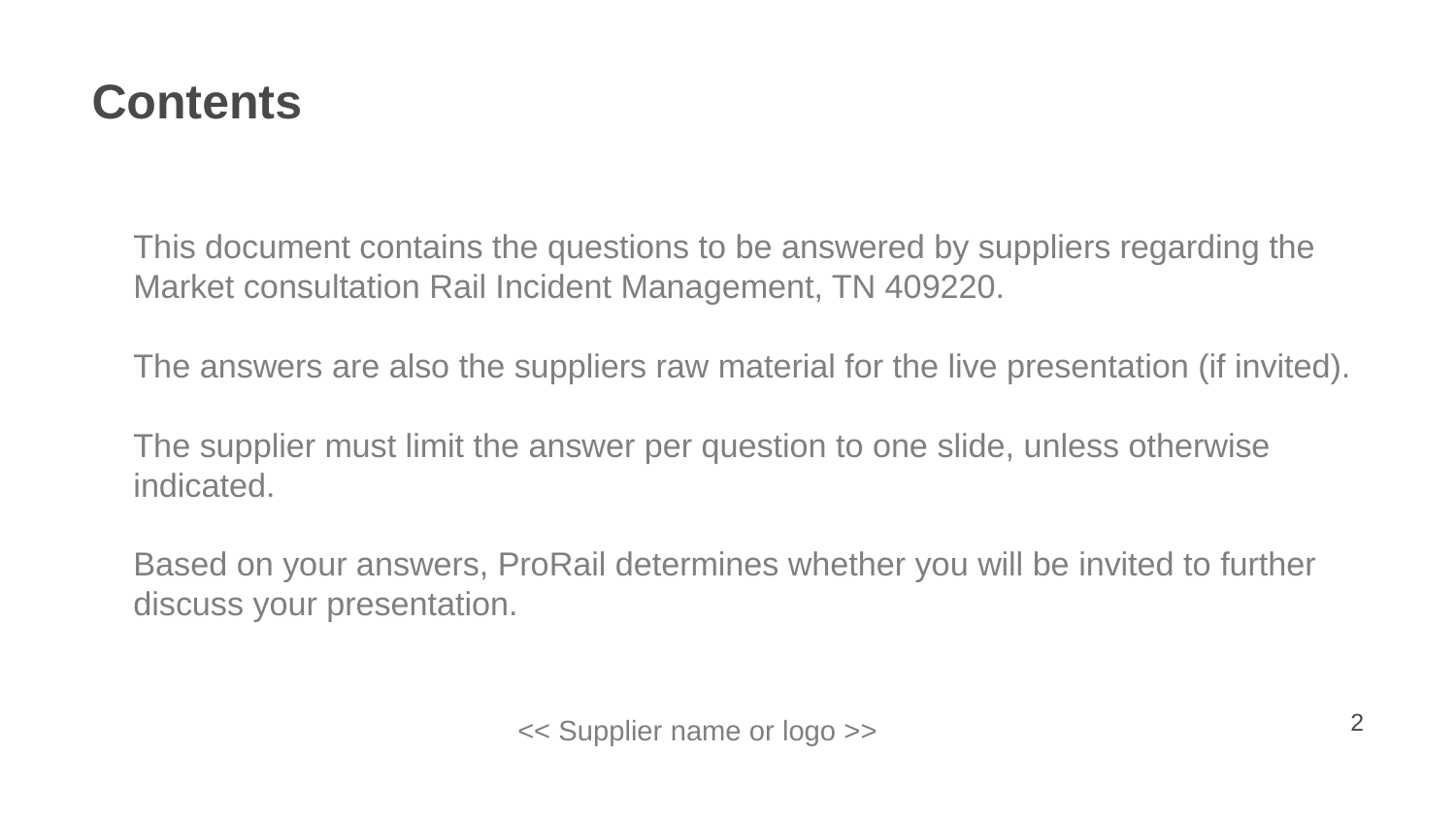

# Contents
This document contains the questions to be answered by suppliers regarding the Market consultation Rail Incident Management, TN 409220.

The answers are also the suppliers raw material for the live presentation (if invited).

The supplier must limit the answer per question to one slide, unless otherwise indicated.

Based on your answers, ProRail determines whether you will be invited to further discuss your presentation.

<< Supplier name or logo >>